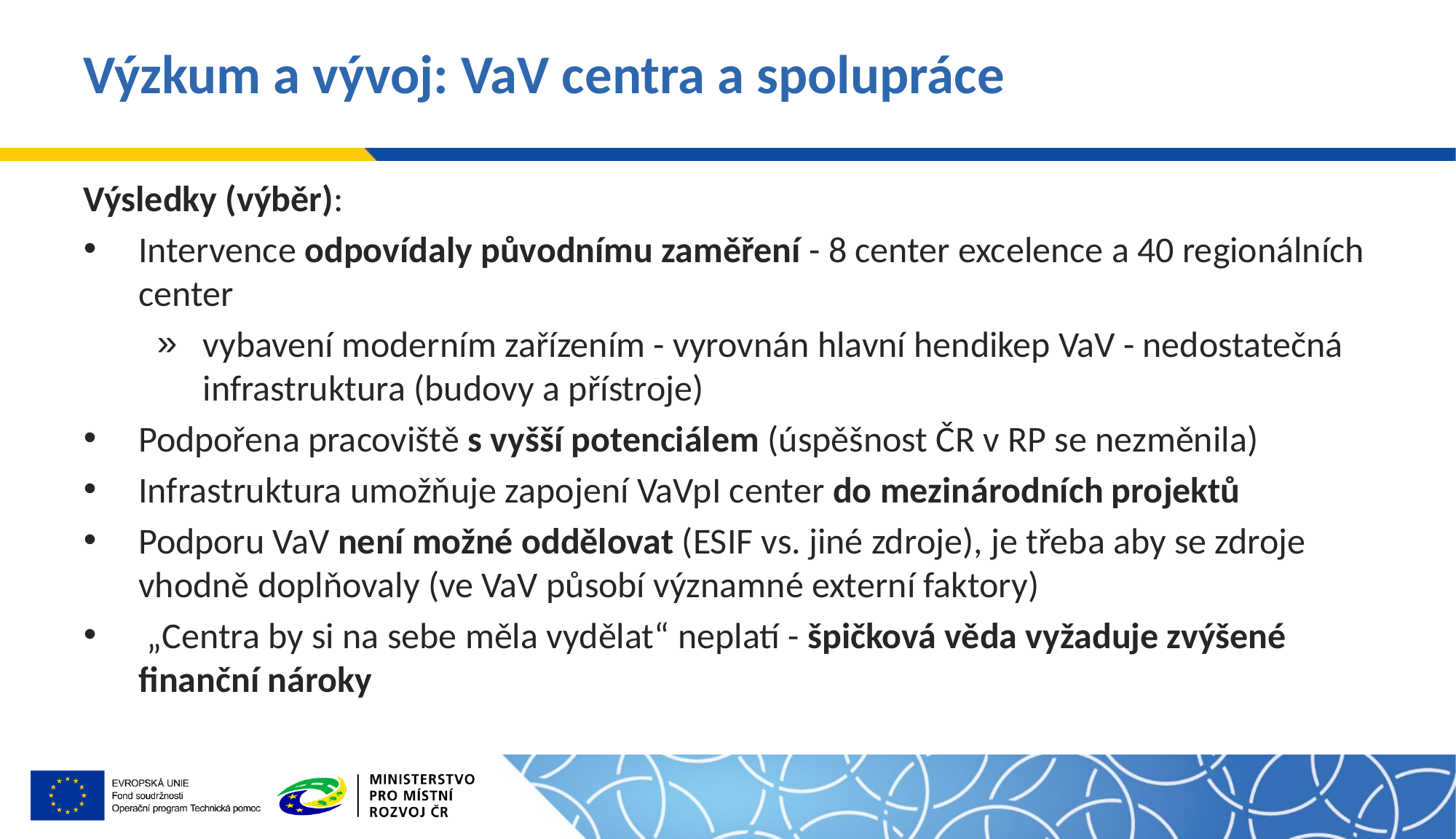

# Výzkum a vývoj: VaV centra a spolupráce
Výsledky (výběr):
Intervence odpovídaly původnímu zaměření - 8 center excelence a 40 regionálních center
vybavení moderním zařízením - vyrovnán hlavní hendikep VaV - nedostatečná infrastruktura (budovy a přístroje)
Podpořena pracoviště s vyšší potenciálem (úspěšnost ČR v RP se nezměnila)
Infrastruktura umožňuje zapojení VaVpI center do mezinárodních projektů
Podporu VaV není možné oddělovat (ESIF vs. jiné zdroje), je třeba aby se zdroje vhodně doplňovaly (ve VaV působí významné externí faktory)
 „Centra by si na sebe měla vydělat“ neplatí - špičková věda vyžaduje zvýšené finanční nároky